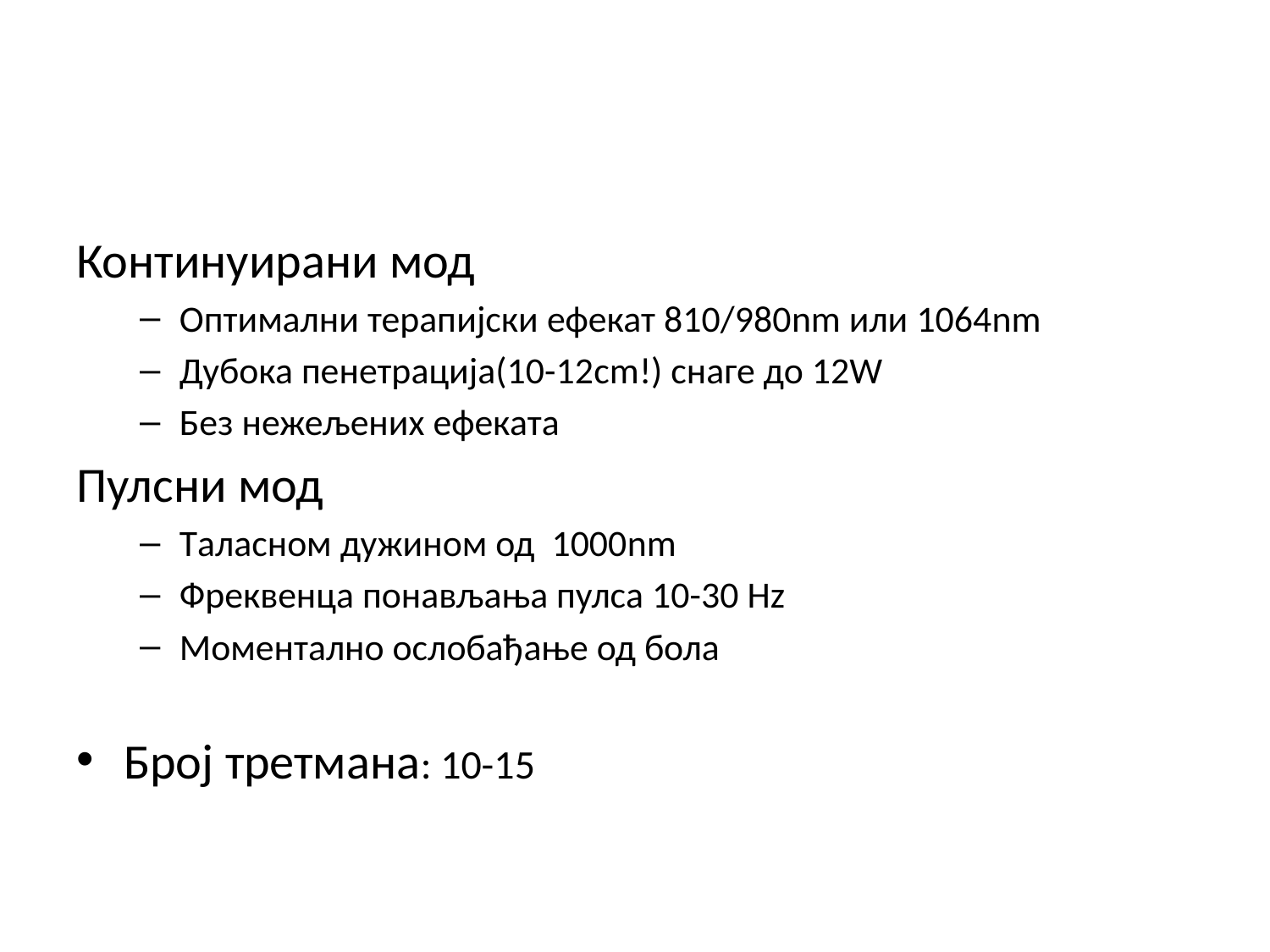

#
Континуирани мод
Оптимални терапијски ефекат 810/980nm или 1064nm
Дубока пенетрација(10-12cm!) снаге до 12W
Без нежељених ефеката
Пулсни мод
Таласном дужином од  1000nm
Фреквенца понављања пулса 10-30 Hz
Моментално ослобађање од бола

Број третмана: 10-15